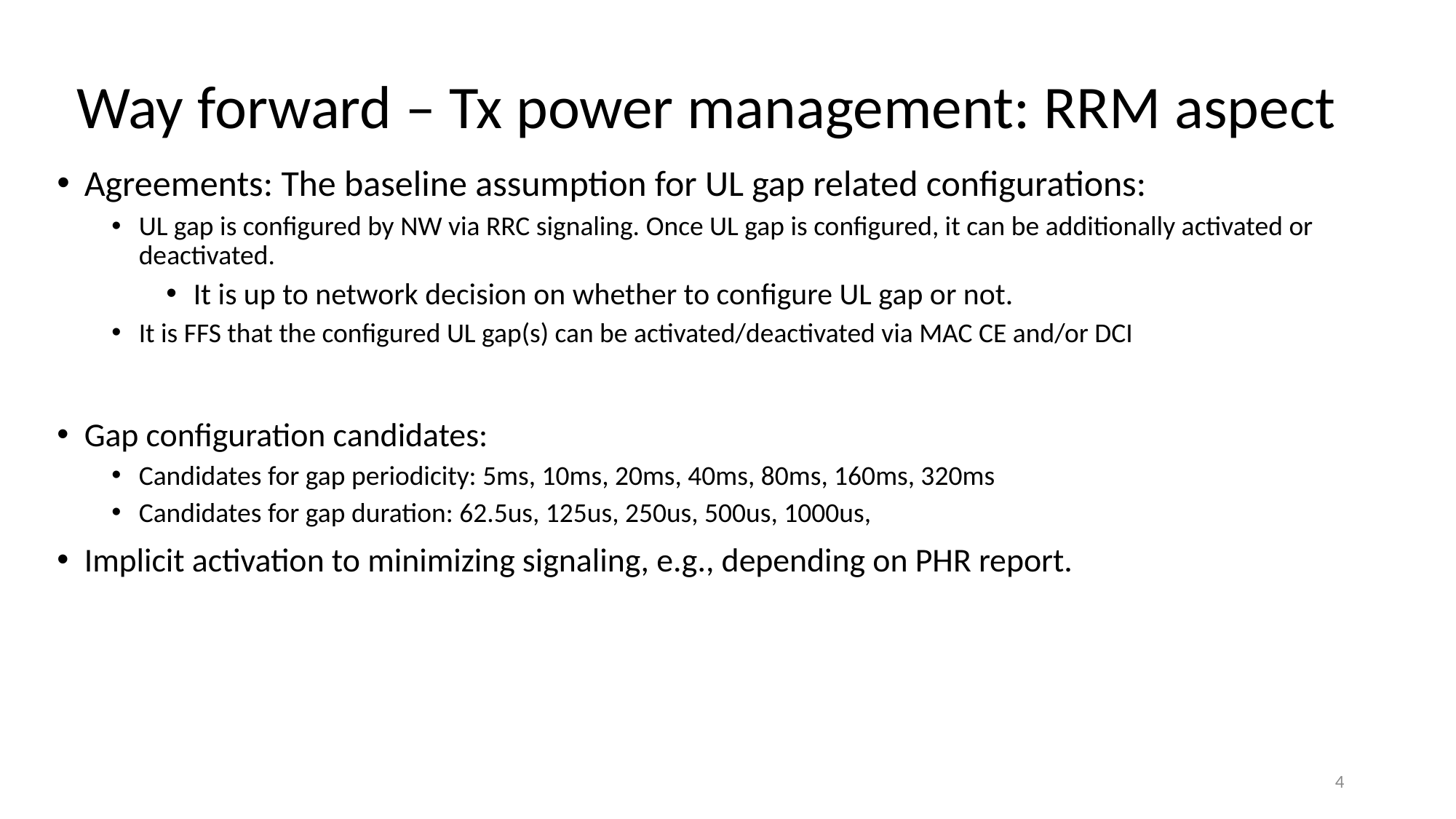

# Way forward – Tx power management: RRM aspect

Agreements: The baseline assumption for UL gap related configurations:
UL gap is configured by NW via RRC signaling. Once UL gap is configured, it can be additionally activated or deactivated.
It is up to network decision on whether to configure UL gap or not.
It is FFS that the configured UL gap(s) can be activated/deactivated via MAC CE and/or DCI

Gap configuration candidates:
Candidates for gap periodicity: 5ms, 10ms, 20ms, 40ms, 80ms, 160ms, 320ms
Candidates for gap duration: 62.5us, 125us, 250us, 500us, 1000us,
Implicit activation to minimizing signaling, e.g., depending on PHR report.

4